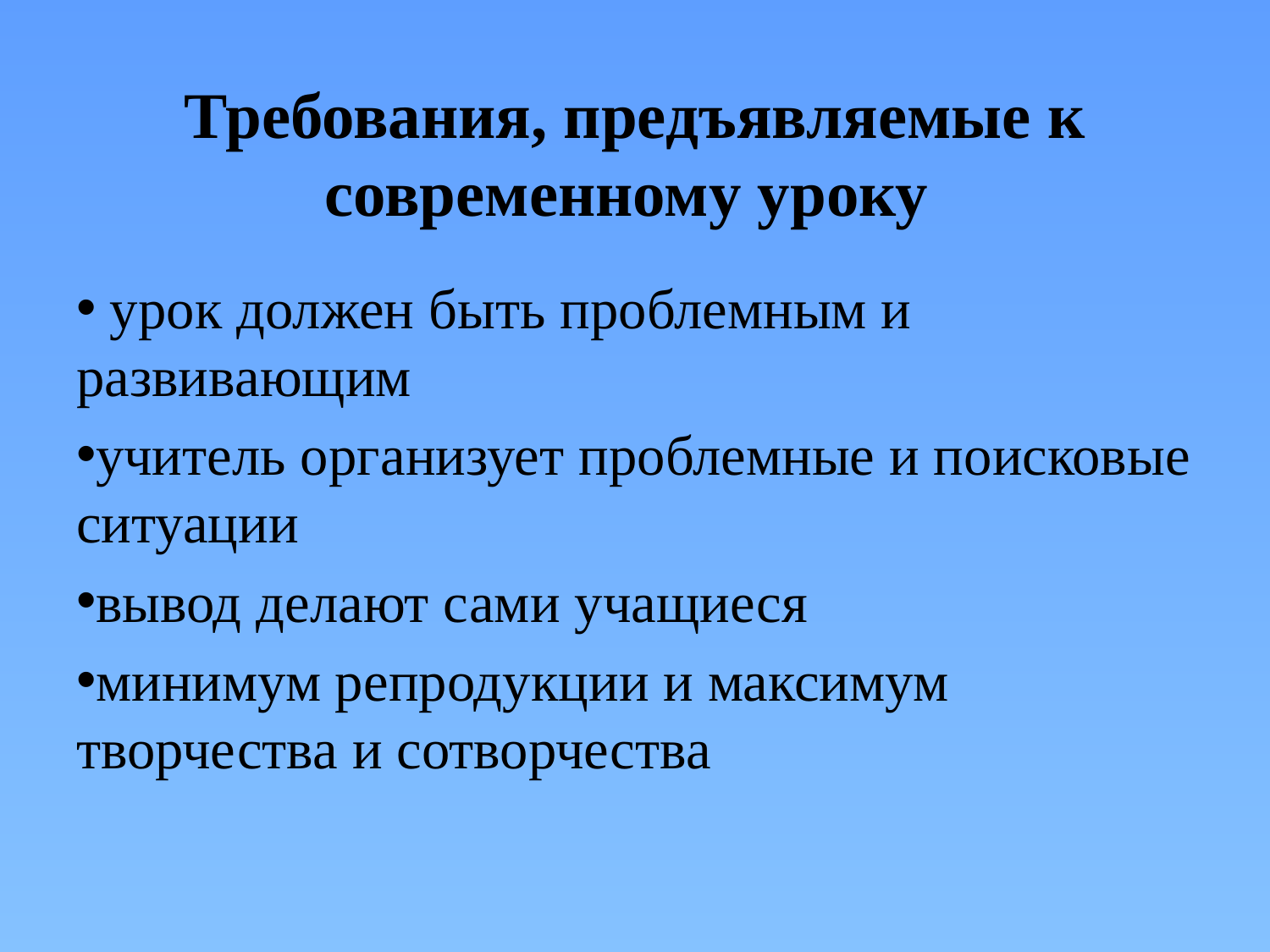

# Требования, предъявляемые к современному уроку
 урок должен быть проблемным и развивающим
учитель организует проблемные и поисковые ситуации
вывод делают сами учащиеся
минимум репродукции и максимум творчества и сотворчества